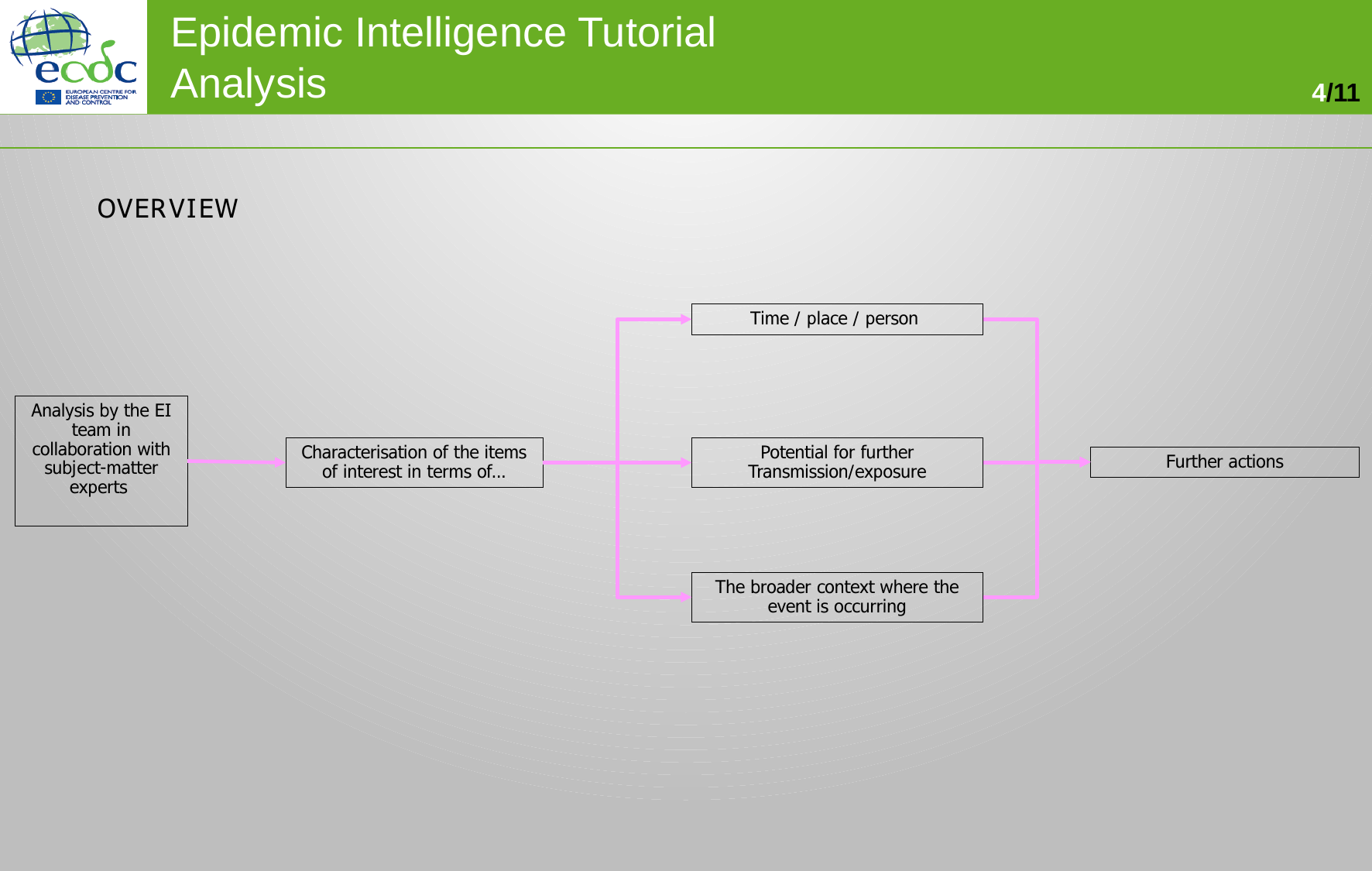

OVERVIEW
Time / place / person
Analysis by the EI team in collaboration with subject-matter experts

Characterisation of the items of interest in terms of…
Potential for further Transmission/exposure
Further actions
The broader context where the event is occurring